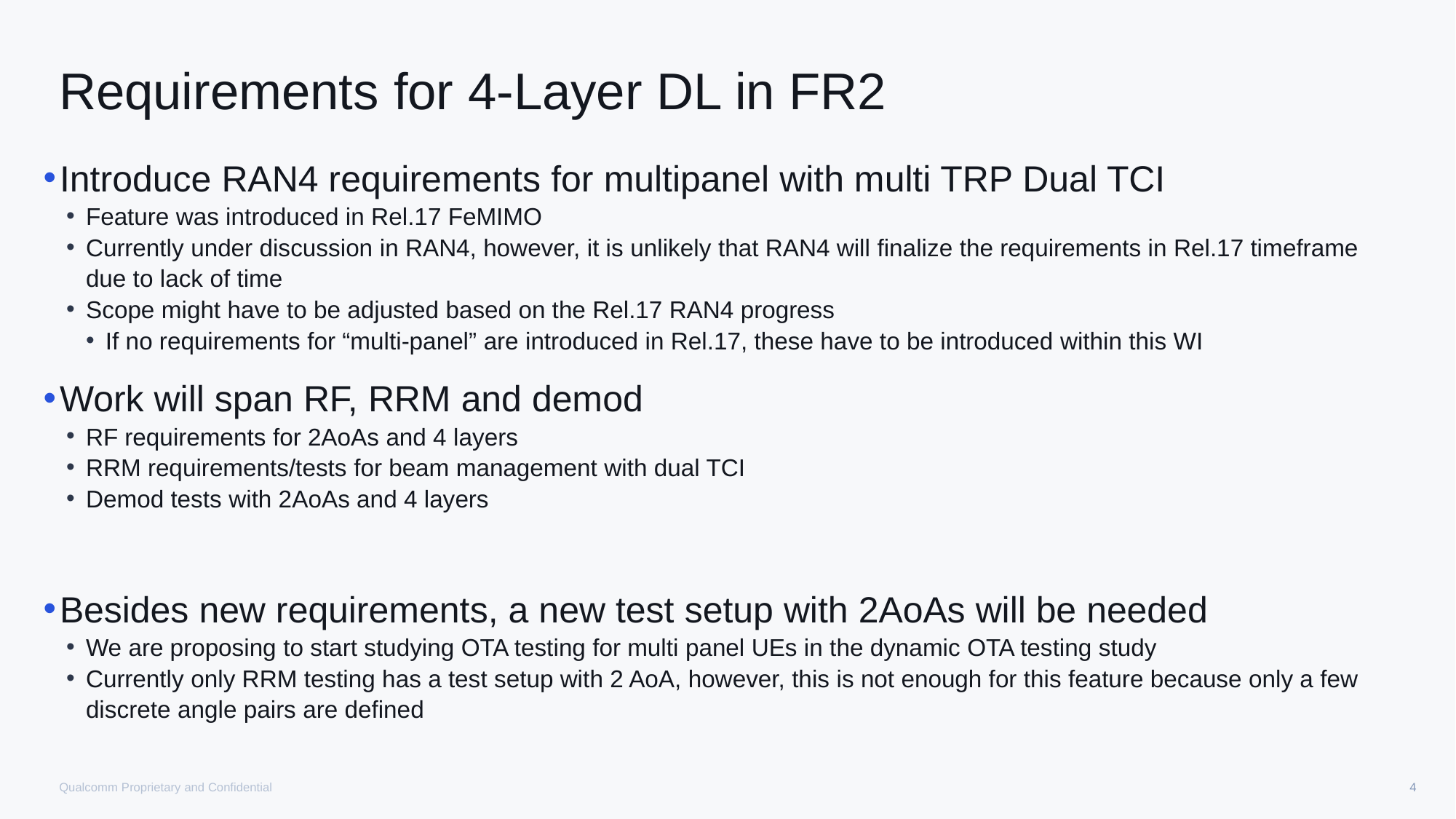

# Requirements for 4-Layer DL in FR2
Introduce RAN4 requirements for multipanel with multi TRP Dual TCI
Feature was introduced in Rel.17 FeMIMO
Currently under discussion in RAN4, however, it is unlikely that RAN4 will finalize the requirements in Rel.17 timeframe due to lack of time
Scope might have to be adjusted based on the Rel.17 RAN4 progress
If no requirements for “multi-panel” are introduced in Rel.17, these have to be introduced within this WI
Work will span RF, RRM and demod
RF requirements for 2AoAs and 4 layers
RRM requirements/tests for beam management with dual TCI
Demod tests with 2AoAs and 4 layers

Besides new requirements, a new test setup with 2AoAs will be needed
We are proposing to start studying OTA testing for multi panel UEs in the dynamic OTA testing study
Currently only RRM testing has a test setup with 2 AoA, however, this is not enough for this feature because only a few discrete angle pairs are defined

Qualcomm Proprietary and Confidential